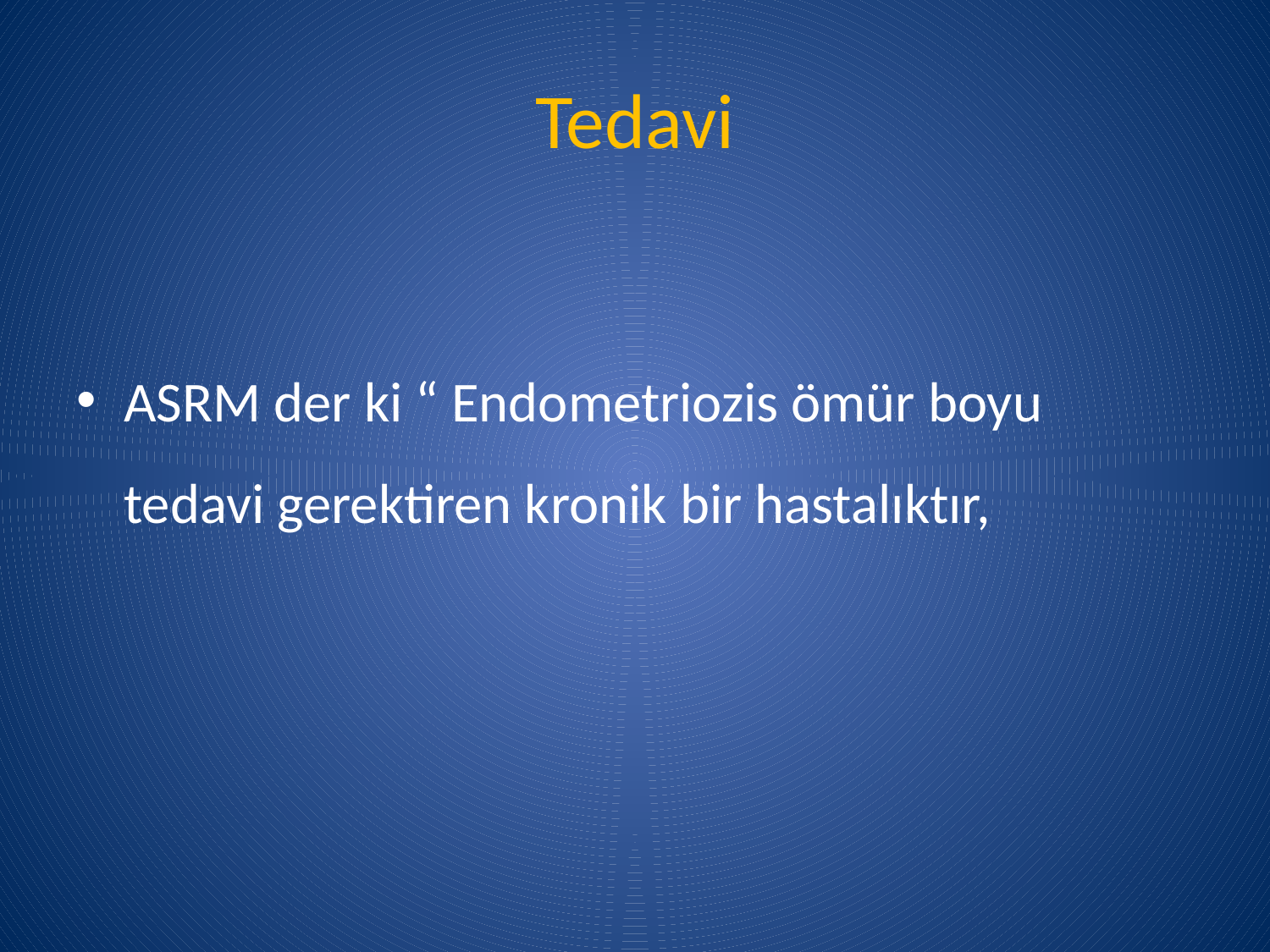

# Tedavi

ASRM der ki “ Endometriozis ömür boyu tedavi gerektiren kronik bir hastalıktır,